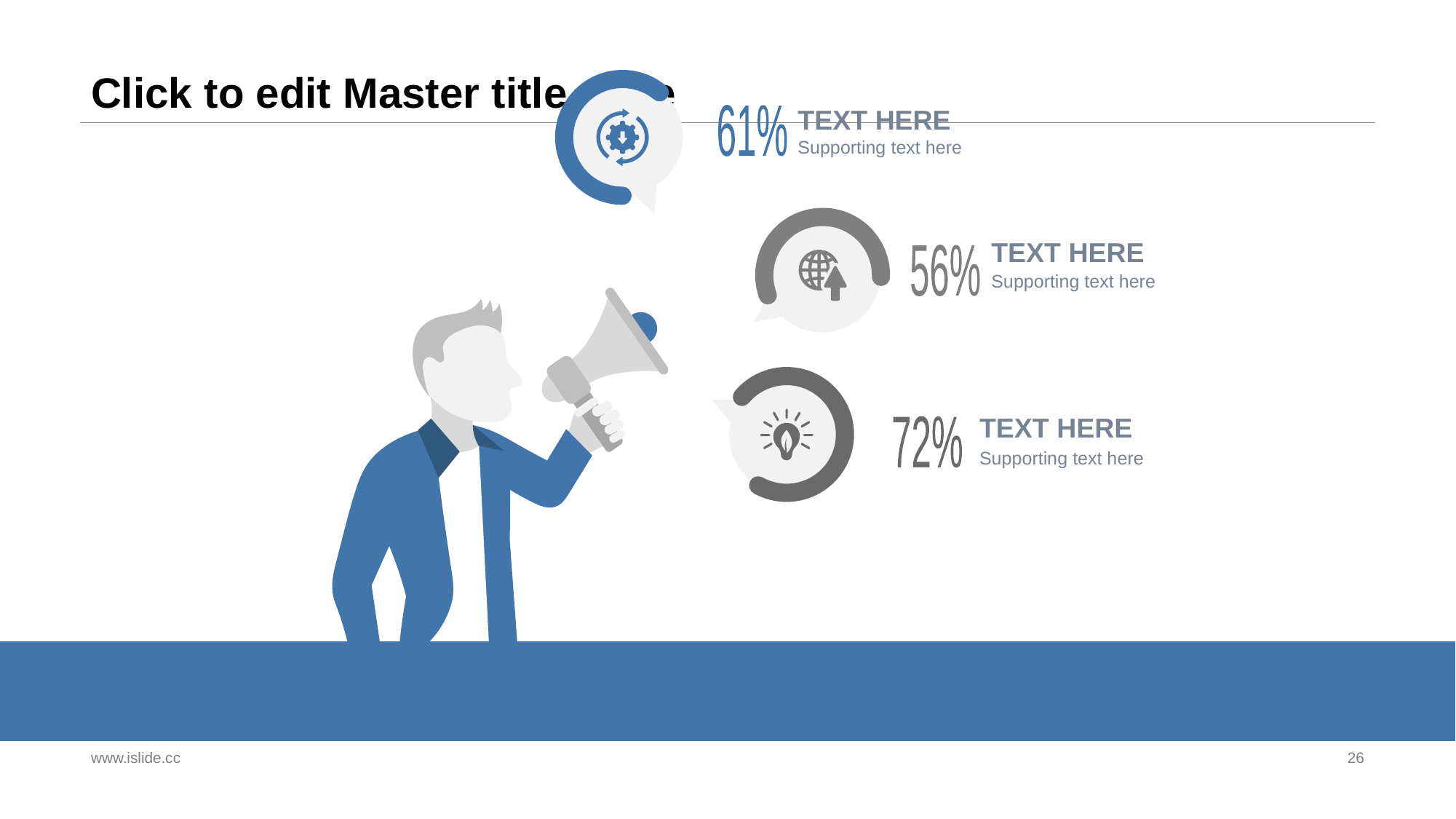

# Click to edit Master title style

TEXT HERE
61%

Supporting text here

TEXT HERE
56%

Supporting text here

TEXT HERE

72%

Supporting text here

www.islide.cc
26